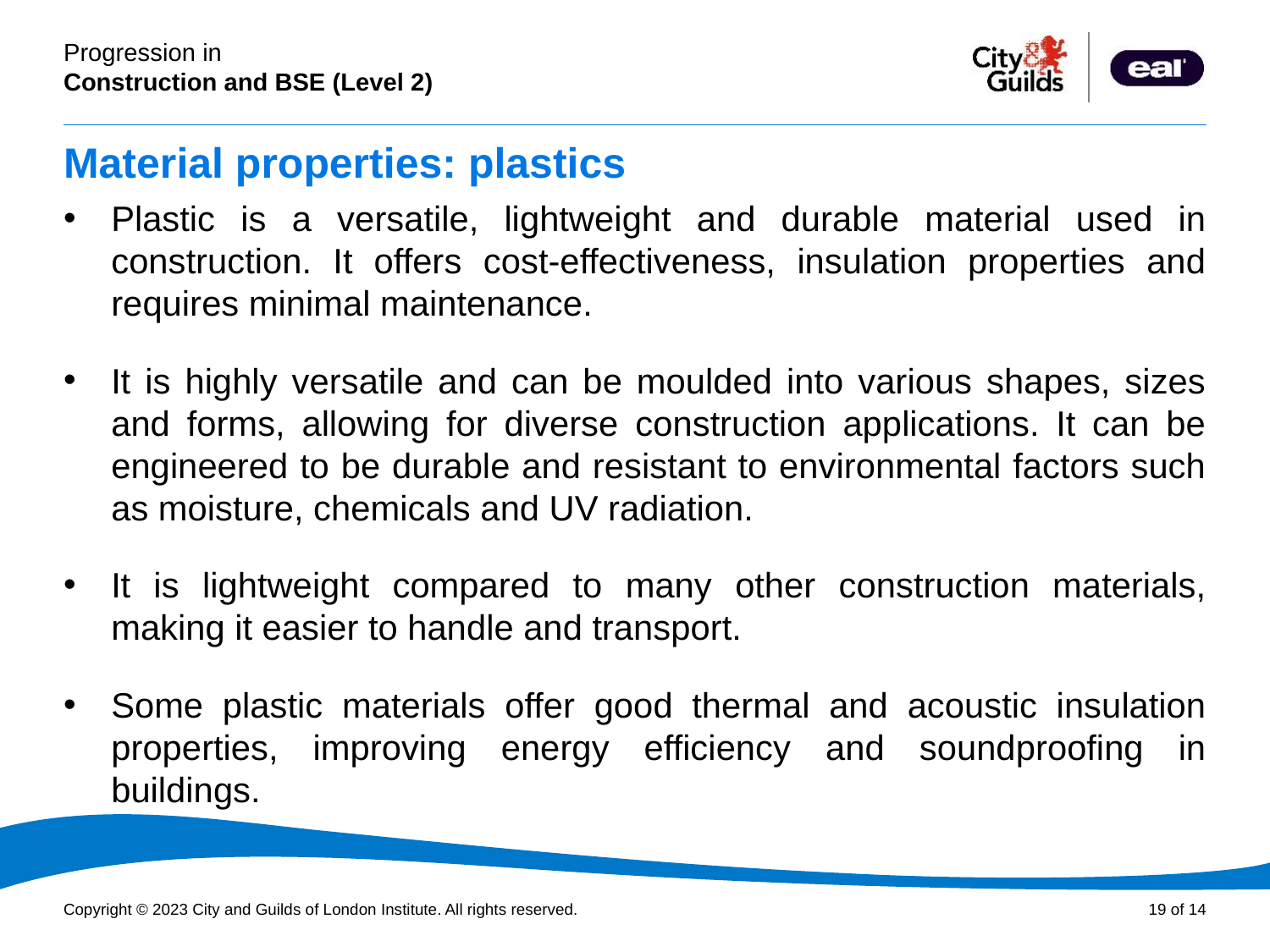

# Material properties: plastics
Plastic is a versatile, lightweight and durable material used in construction. It offers cost-effectiveness, insulation properties and requires minimal maintenance.
It is highly versatile and can be moulded into various shapes, sizes and forms, allowing for diverse construction applications. It can be engineered to be durable and resistant to environmental factors such as moisture, chemicals and UV radiation.
It is lightweight compared to many other construction materials, making it easier to handle and transport.
Some plastic materials offer good thermal and acoustic insulation properties, improving energy efficiency and soundproofing in buildings.